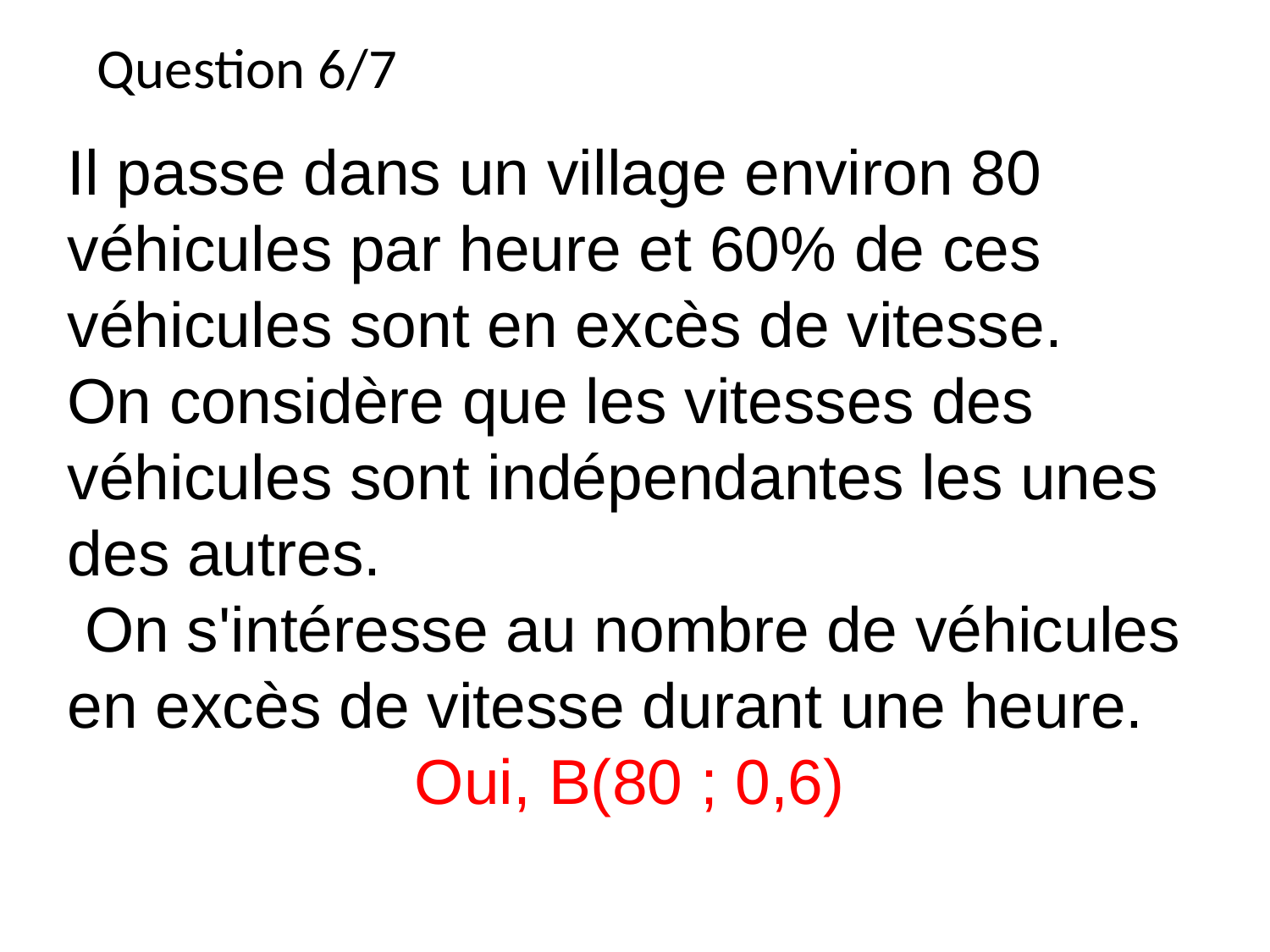

Question 6/7
Il passe dans un village environ 80 véhicules par heure et 60% de ces véhicules sont en excès de vitesse.
On considère que les vitesses des véhicules sont indépendantes les unes des autres.
 On s'intéresse au nombre de véhicules en excès de vitesse durant une heure.
Oui, B(80 ; 0,6)